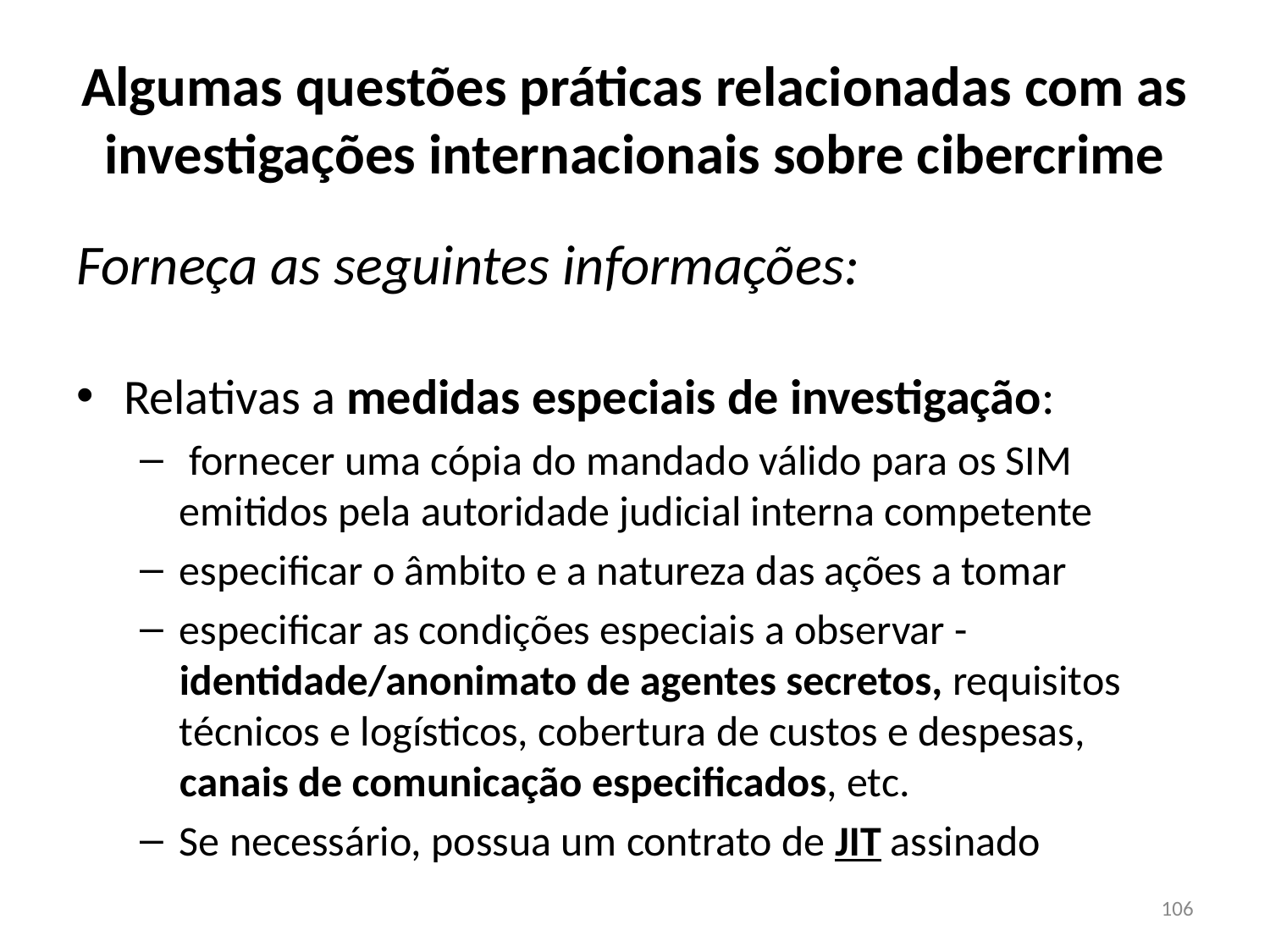

# Algumas questões práticas relacionadas com as investigações internacionais sobre cibercrime
Forneça as seguintes informações:

Relativas a medidas especiais de investigação:
 fornecer uma cópia do mandado válido para os SIM emitidos pela autoridade judicial interna competente
especificar o âmbito e a natureza das ações a tomar
especificar as condições especiais a observar - identidade/anonimato de agentes secretos, requisitos técnicos e logísticos, cobertura de custos e despesas, canais de comunicação especificados, etc.
Se necessário, possua um contrato de JIT assinado
106